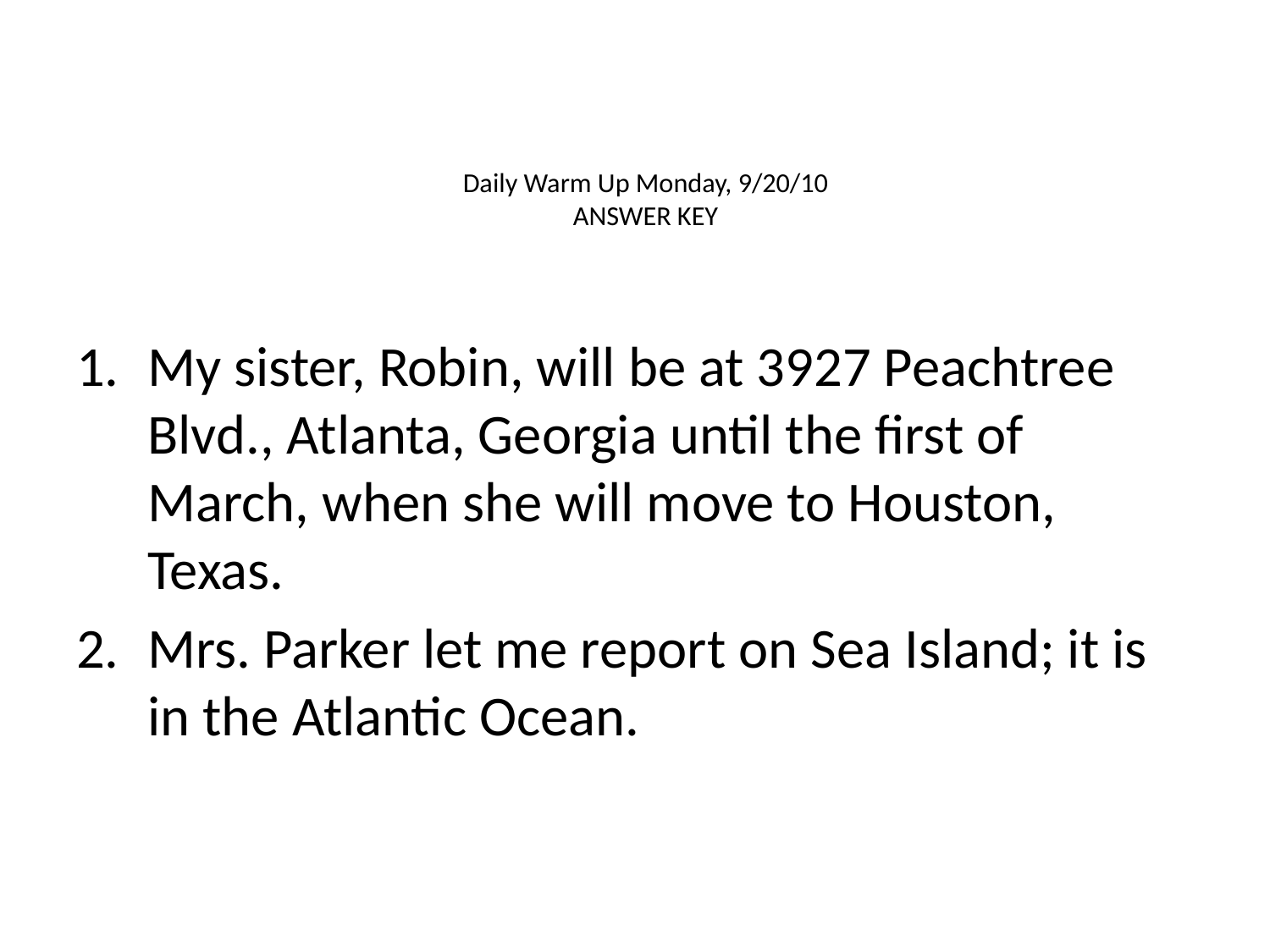

# Daily Warm Up Monday, 9/20/10 ANSWER KEY
My sister, Robin, will be at 3927 Peachtree Blvd., Atlanta, Georgia until the first of March, when she will move to Houston, Texas.
Mrs. Parker let me report on Sea Island; it is in the Atlantic Ocean.